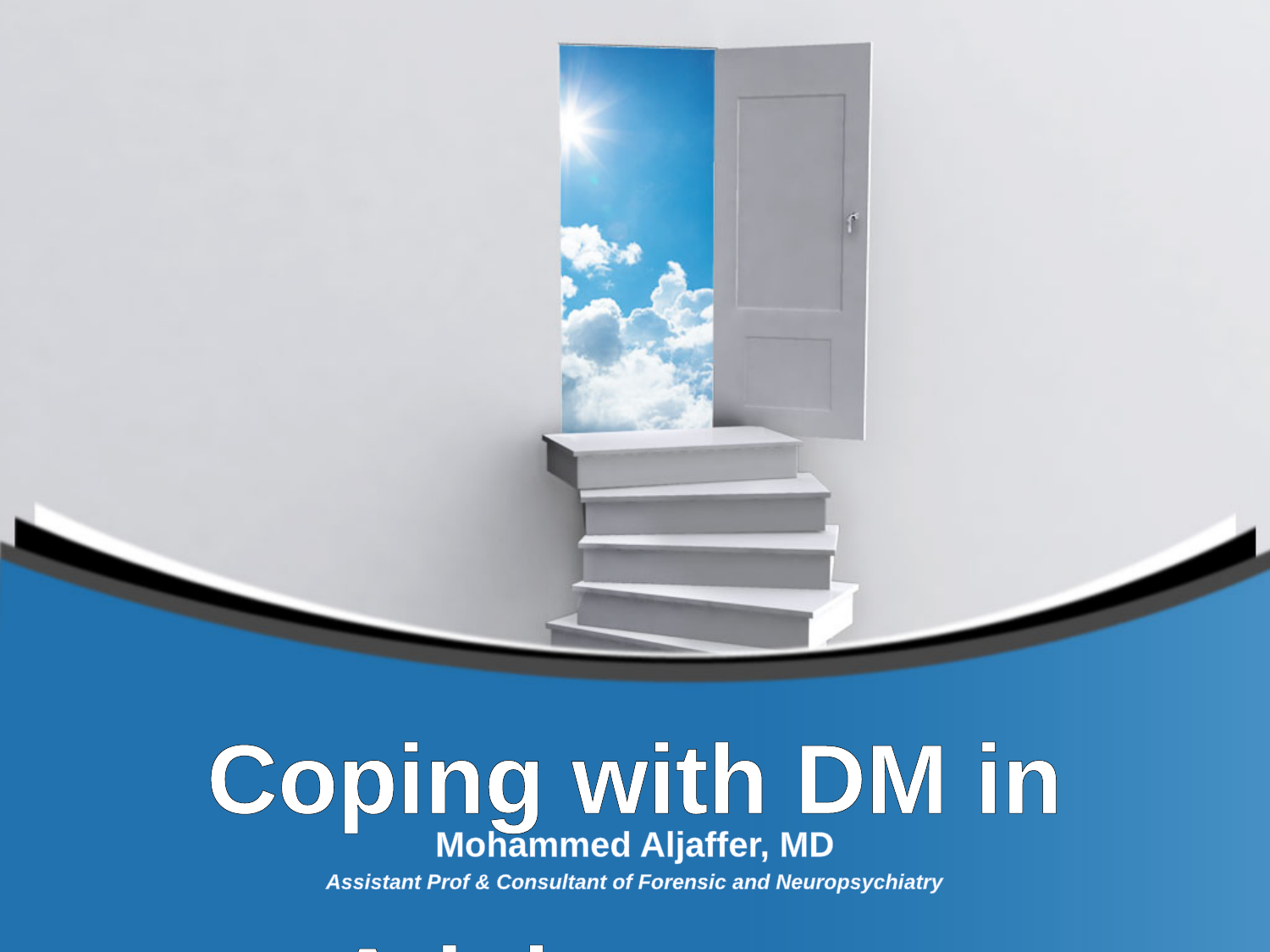

Mohammed Aljaffer, MD
Assistant Prof & Consultant of Forensic and Neuropsychiatry
# Coping with DM in Adolescence